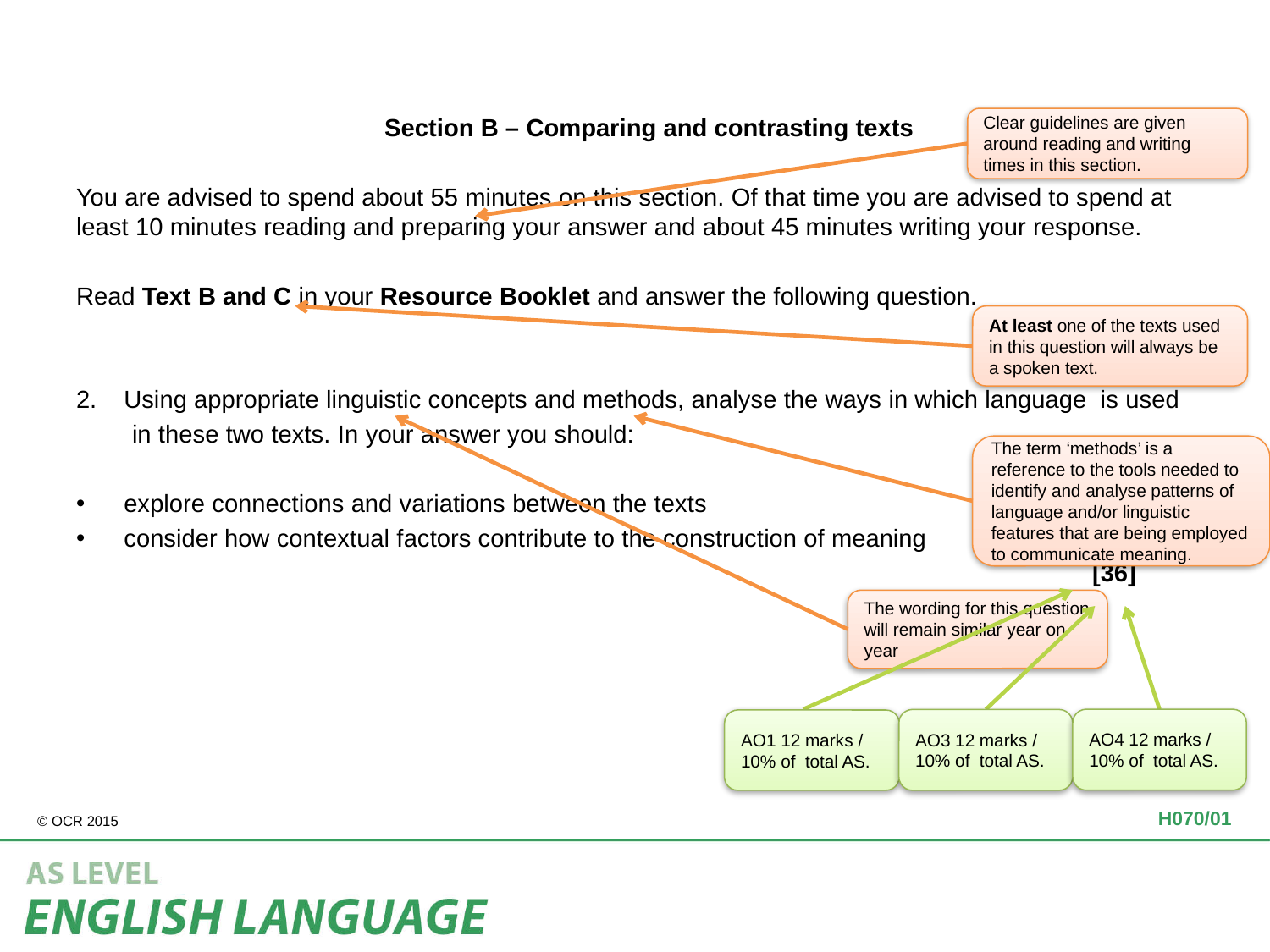

Section B – Comparing and contrasting texts

You are advised to spend about 55 minutes on this section. Of that time you are advised to spend at least 10 minutes reading and preparing your answer and about 45 minutes writing your response.

Read Text B and C in your Resource Booklet and answer the following question.

Using appropriate linguistic concepts and methods, analyse the ways in which language  is used
        in these two texts. In your answer you should:

explore connections and variations between the texts
consider how contextual factors contribute to the construction of meaning
								[36]
Clear guidelines are given around reading and writing times in this section.
At least one of the texts used in this question will always be  a spoken text.
The term ‘methods’ is a reference to the tools needed to identify and analyse patterns of language and/or linguistic features that are being employed to communicate meaning.
The wording for this question will remain similar year on year
AO4 12 marks / 10% of  total AS.
AO3 12 marks / 10% of  total AS.

AO1 12 marks / 10% of  total AS.